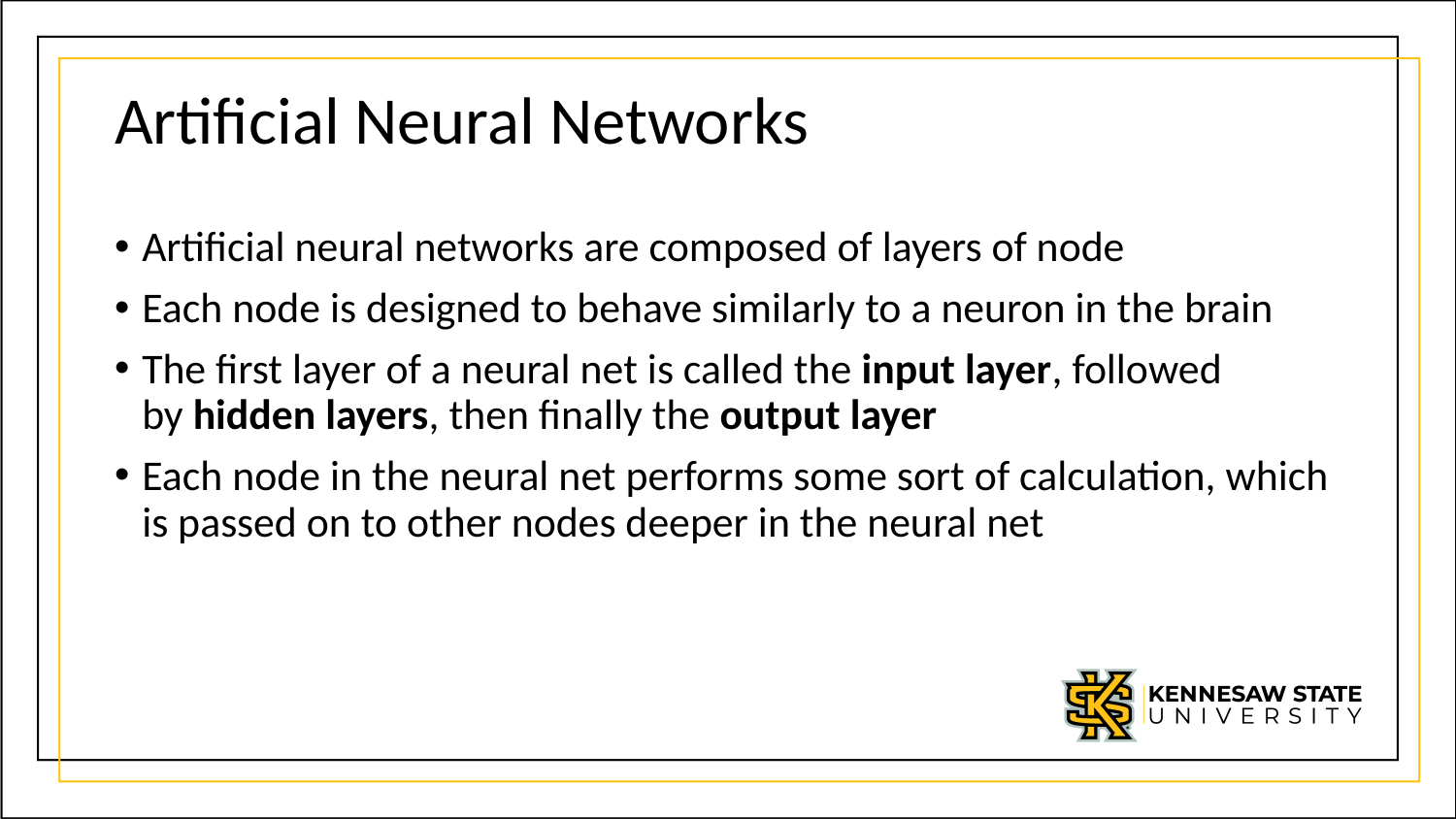

# Artificial Neural Networks
Artificial neural networks are composed of layers of node
Each node is designed to behave similarly to a neuron in the brain
The first layer of a neural net is called the input layer, followed by hidden layers, then finally the output layer
Each node in the neural net performs some sort of calculation, which is passed on to other nodes deeper in the neural net